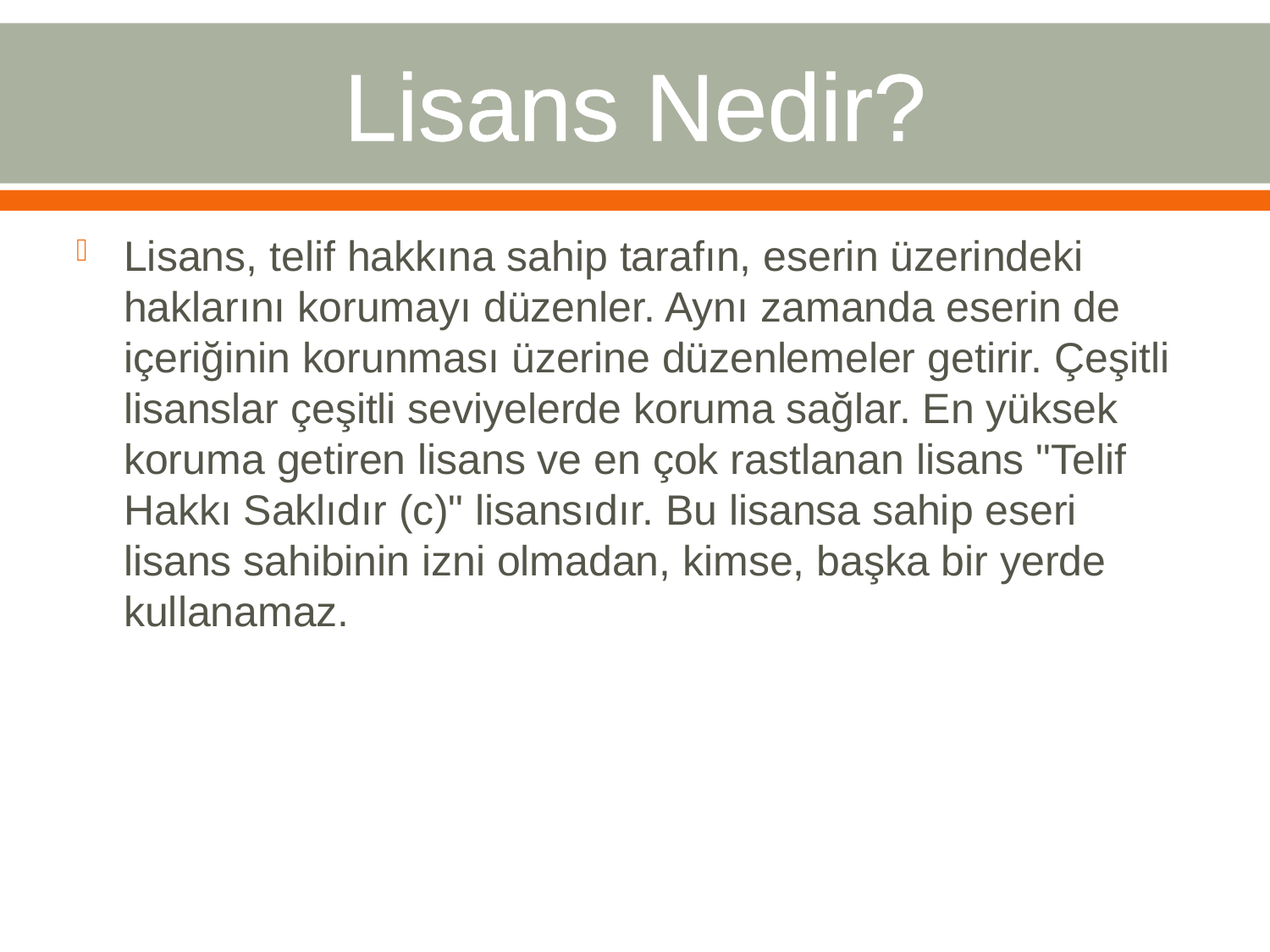

# Lisans Nedir?
Lisans, telif hakkına sahip tarafın, eserin üzerindeki haklarını korumayı düzenler. Aynı zamanda eserin de içeriğinin korunması üzerine düzenlemeler getirir. Çeşitli lisanslar çeşitli seviyelerde koruma sağlar. En yüksek koruma getiren lisans ve en çok rastlanan lisans "Telif Hakkı Saklıdır (c)" lisansıdır. Bu lisansa sahip eseri lisans sahibinin izni olmadan, kimse, başka bir yerde kullanamaz.